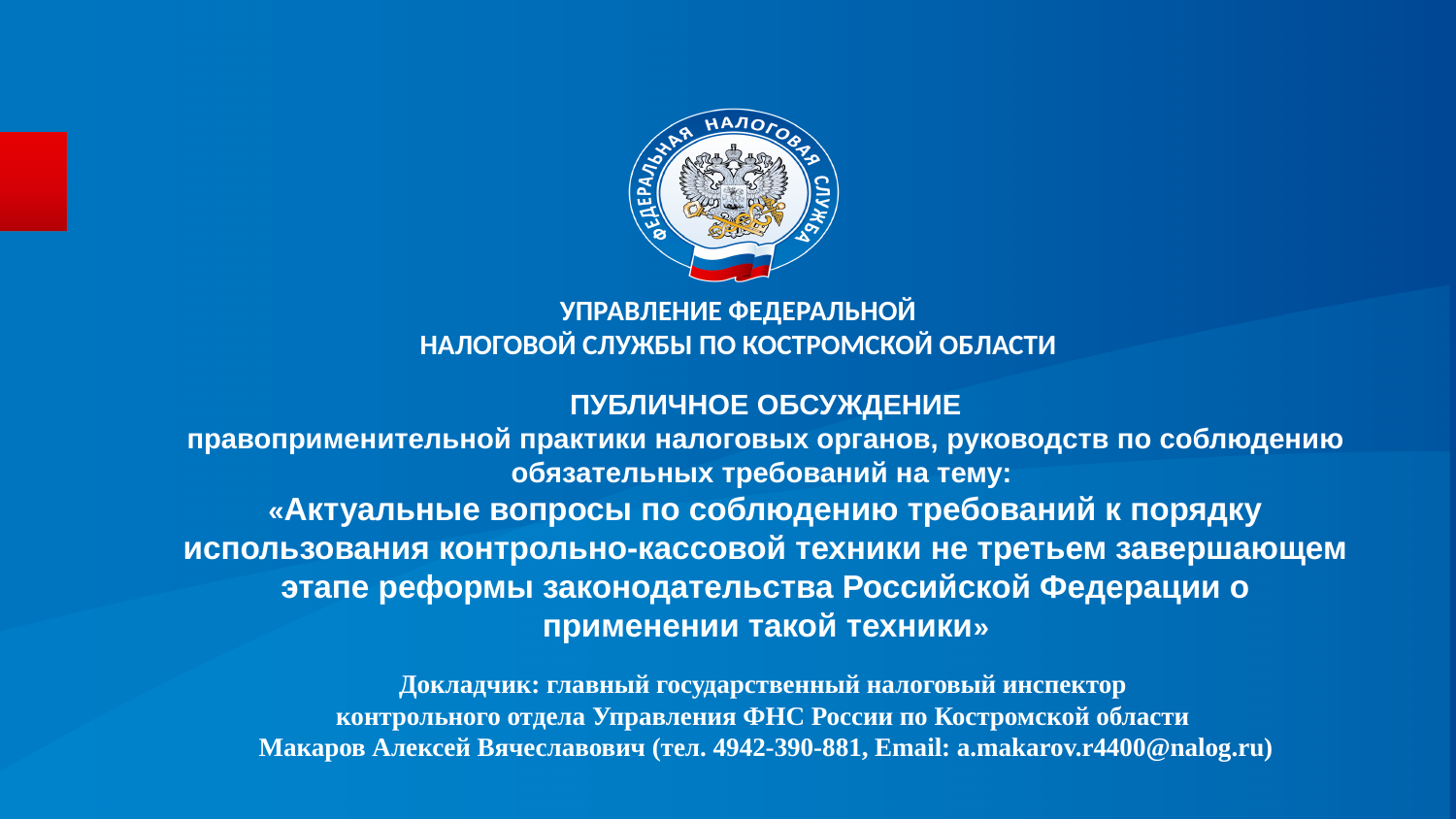

УПРАВЛЕНИЕ ФЕДЕРАЛЬНОЙ
НАЛОГОВОЙ СЛУЖБЫ ПО КОСТРОМСКОЙ ОБЛАСТИ
ПУБЛИЧНОЕ ОБСУЖДЕНИЕ
правоприменительной практики налоговых органов, руководств по соблюдению обязательных требований на тему:
«Актуальные вопросы по соблюдению требований к порядку использования контрольно-кассовой техники не третьем завершающем этапе реформы законодательства Российской Федерации о применении такой техники»

Докладчик: главный государственный налоговый инспектор
контрольного отдела Управления ФНС России по Костромской области
Макаров Алексей Вячеславович (тел. 4942-390-881, Email: a.makarov.r4400@nalog.ru)